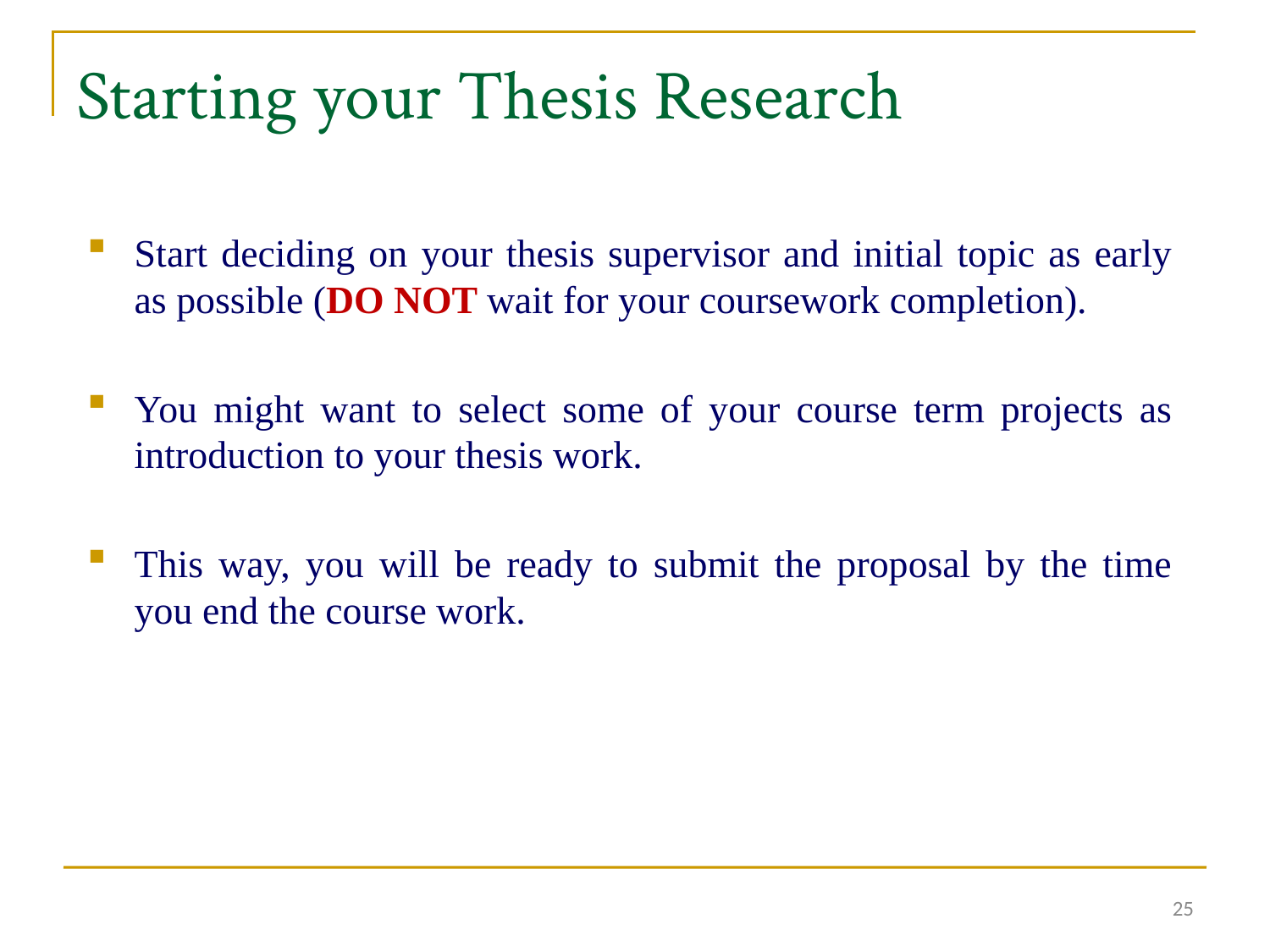

Starting your Thesis Research
Start deciding on your thesis supervisor and initial topic as early as possible (DO NOT wait for your coursework completion).

You might want to select some of your course term projects as introduction to your thesis work.

This way, you will be ready to submit the proposal by the time you end the course work.
25